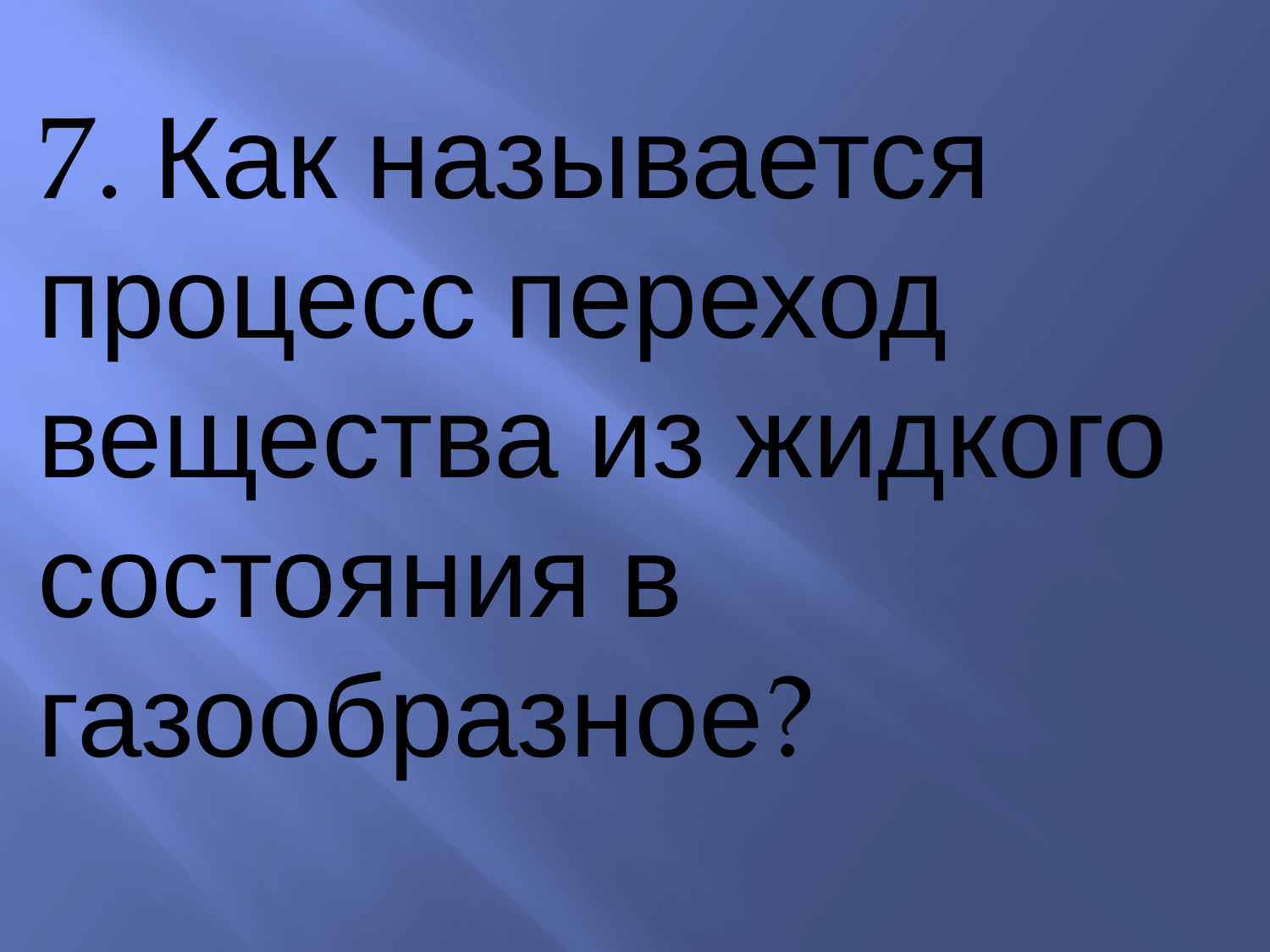

7. Как называется процесс переход вещества из жидкого состояния в газообразное?